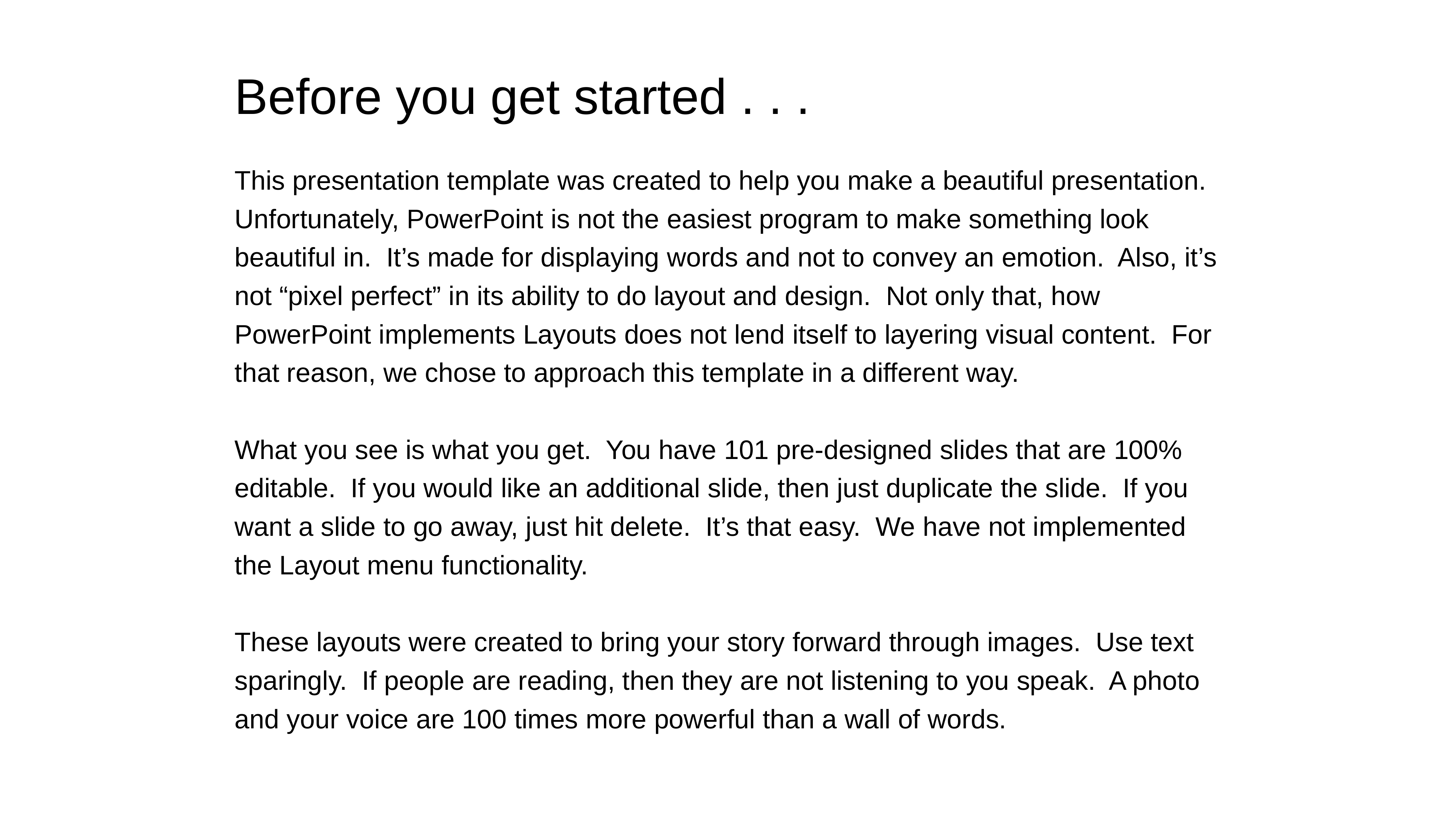

# Before you get started . . .
This presentation template was created to help you make a beautiful presentation.  Unfortunately, PowerPoint is not the easiest program to make something look beautiful in.  It’s made for displaying words and not to convey an emotion.  Also, it’s not “pixel perfect” in its ability to do layout and design.  Not only that, how PowerPoint implements Layouts does not lend itself to layering visual content.  For that reason, we chose to approach this template in a different way.

What you see is what you get.  You have 101 pre-designed slides that are 100% editable.  If you would like an additional slide, then just duplicate the slide.  If you want a slide to go away, just hit delete.  It’s that easy.  We have not implemented the Layout menu functionality.

These layouts were created to bring your story forward through images.  Use text sparingly.  If people are reading, then they are not listening to you speak.  A photo and your voice are 100 times more powerful than a wall of words.